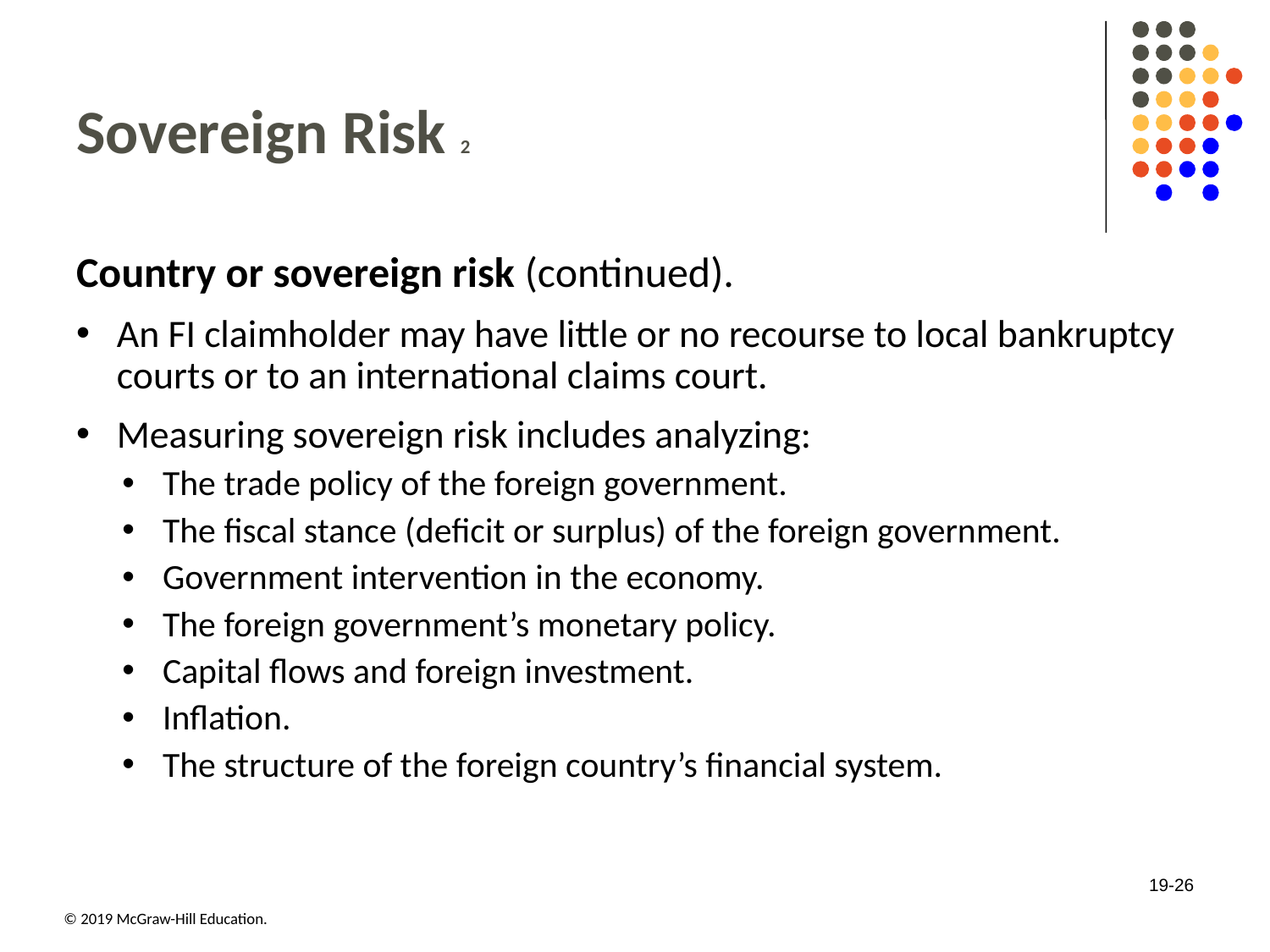

# Sovereign Risk 2
Country or sovereign risk (continued).
An FI claimholder may have little or no recourse to local bankruptcy courts or to an international claims court.
Measuring sovereign risk includes analyzing:
The trade policy of the foreign government.
The fiscal stance (deficit or surplus) of the foreign government.
Government intervention in the economy.
The foreign government’s monetary policy.
Capital flows and foreign investment.
Inflation.
The structure of the foreign country’s financial system.
19-26